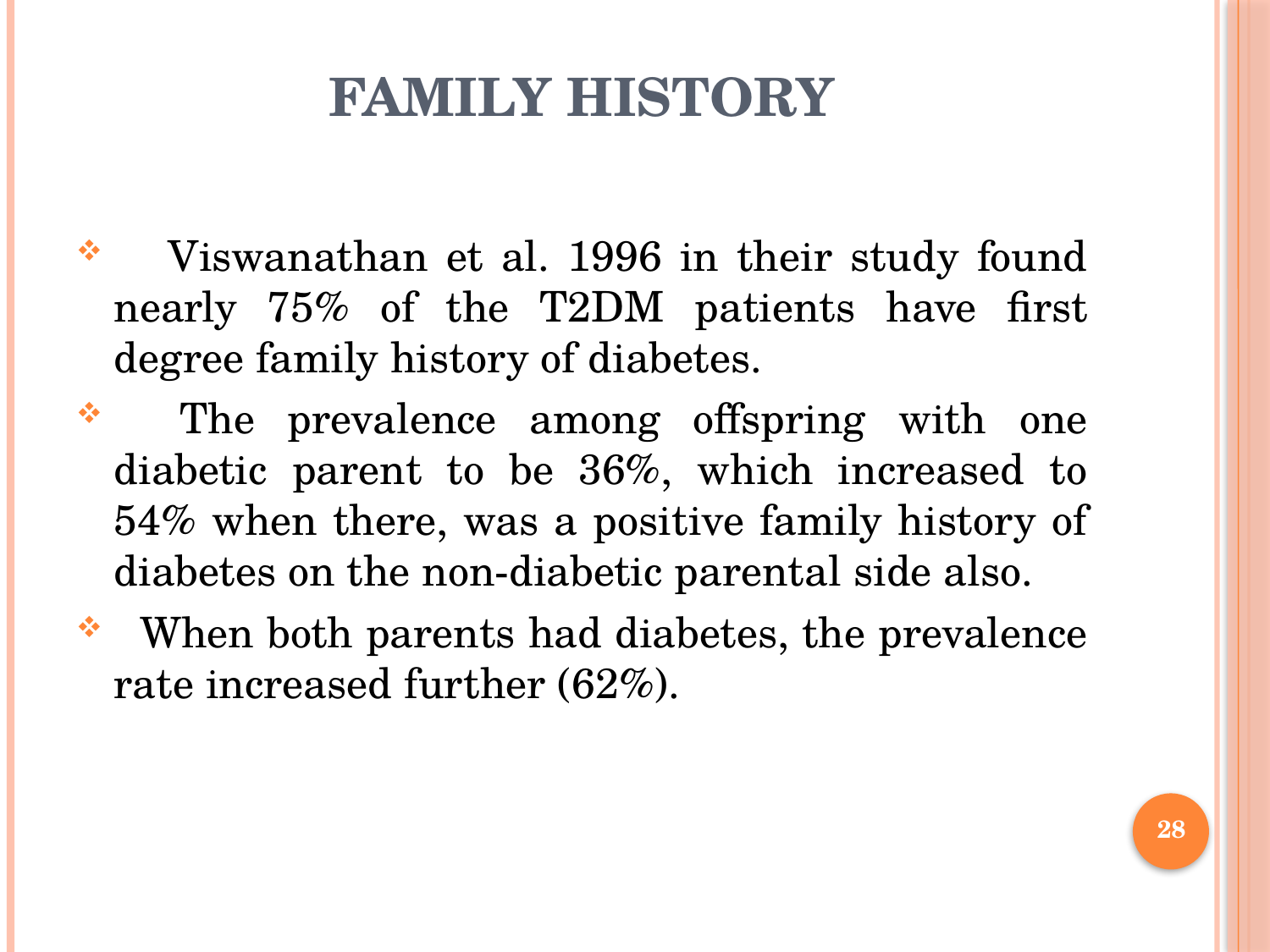

# Family History
   Viswanathan et al. 1996 in their study found nearly 75% of the T2DM patients have first degree family history of diabetes.
  The prevalence among offspring with one diabetic parent to be 36%, which increased to 54% when there, was a positive family history of diabetes on the non-diabetic parental side also.
  When both parents had diabetes, the prevalence rate increased further (62%).

28